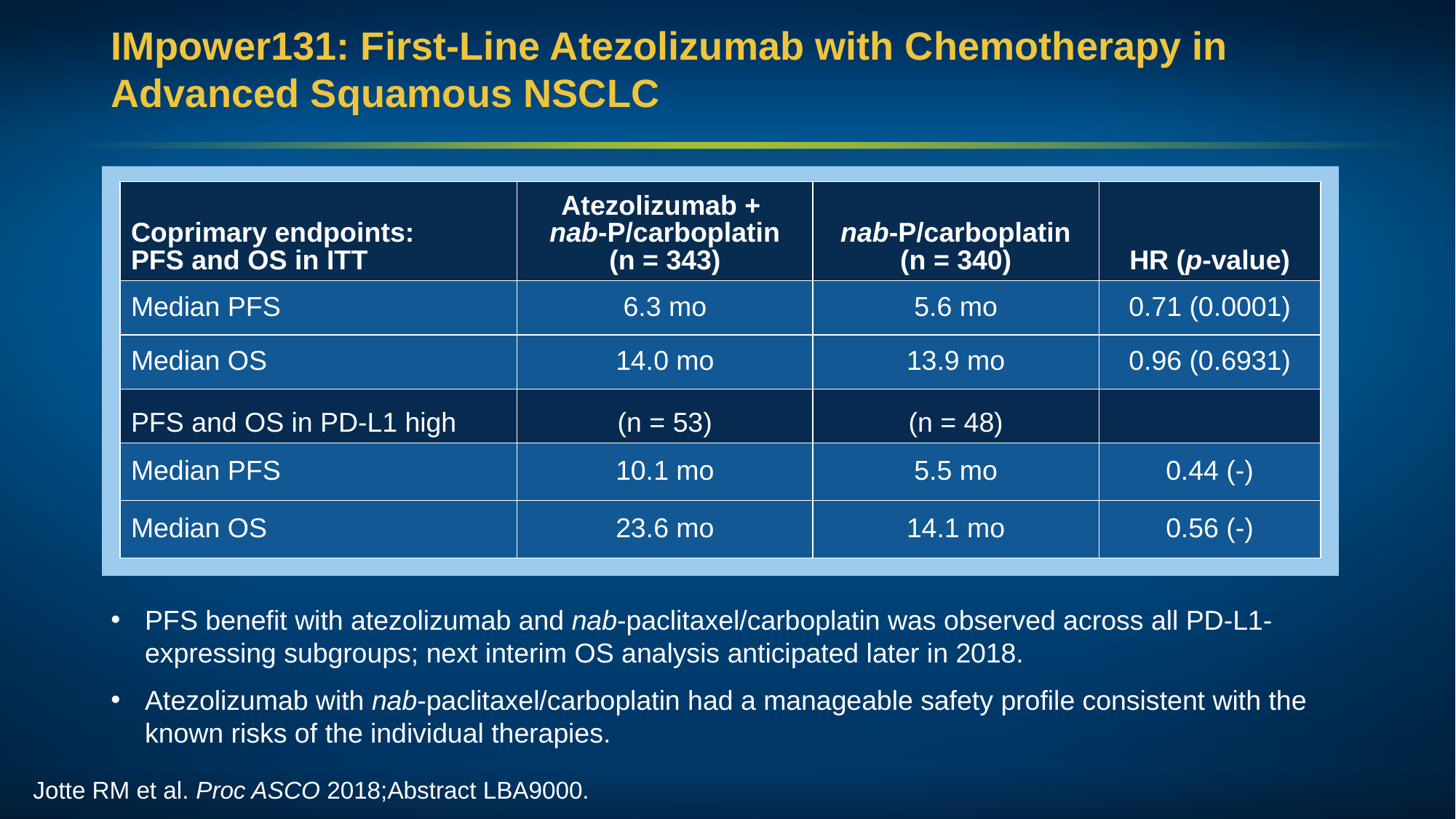

# IMpower131: First-Line Atezolizumab with Chemotherapy in Advanced Squamous NSCLC

| Coprimary endpoints: PFS and OS in ITT | Atezolizumab + nab-P/carboplatin (n = 343) | nab-P/carboplatin (n = 340) | HR (p-value) |
| --- | --- | --- | --- |
| Median PFS | 6.3 mo | 5.6 mo | 0.71 (0.0001) |
| Median OS | 14.0 mo | 13.9 mo | 0.96 (0.6931) |
| PFS and OS in PD-L1 high | (n = 53) | (n = 48) |  |
| Median PFS | 10.1 mo | 5.5 mo | 0.44 (-) |
| Median OS | 23.6 mo | 14.1 mo | 0.56 (-) |
PFS benefit with atezolizumab and nab-paclitaxel/carboplatin was observed across all PD-L1-expressing subgroups; next interim OS analysis anticipated later in 2018.

Atezolizumab with nab-paclitaxel/carboplatin had a manageable safety profile consistent with the known risks of the individual therapies.
Jotte RM et al. Proc ASCO 2018;Abstract LBA9000.